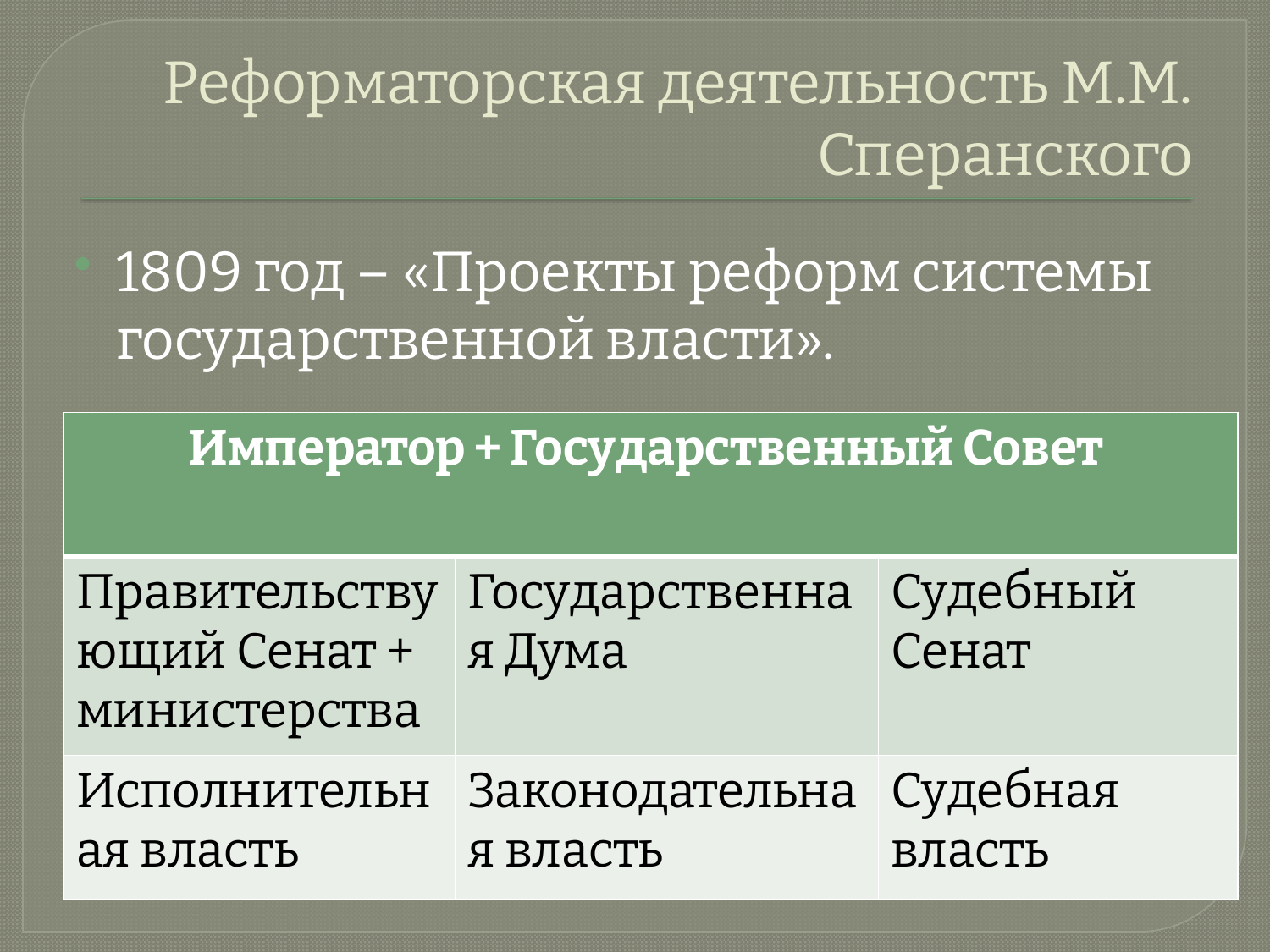

# Реформаторская деятельность М.М. Сперанского
1809 год – «Проекты реформ системы государственной власти».

| Император + Государственный Совет |  |  |
| --- | --- | --- |
| Правительствующий Сенат + министерства | Государственная Дума | Судебный Сенат |
| Исполнительная власть | Законодательная власть | Судебная власть |